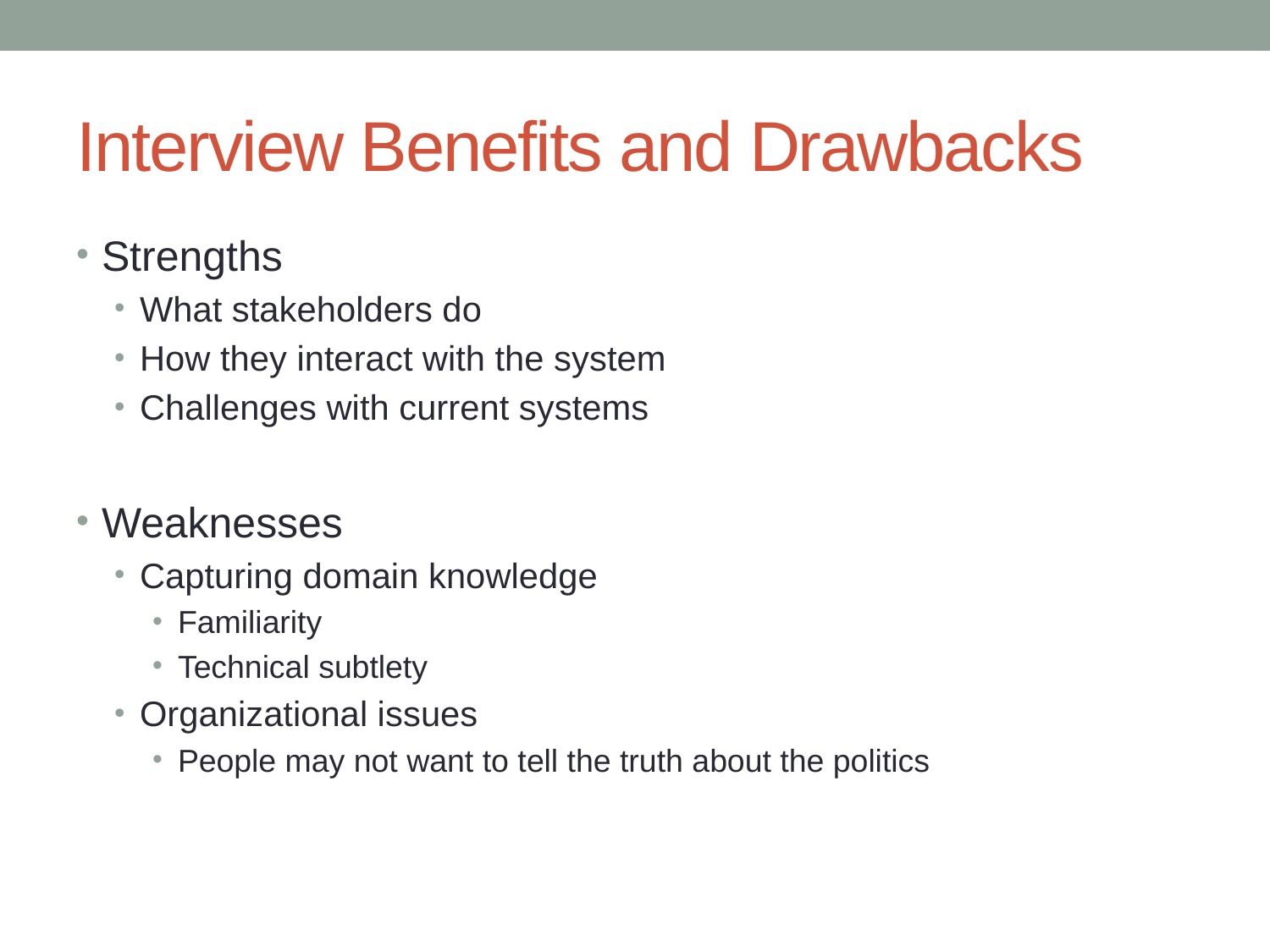

# Interview Benefits and Drawbacks
Strengths
What stakeholders do
How they interact with the system
Challenges with current systems

Weaknesses
Capturing domain knowledge
Familiarity
Technical subtlety
Organizational issues
People may not want to tell the truth about the politics